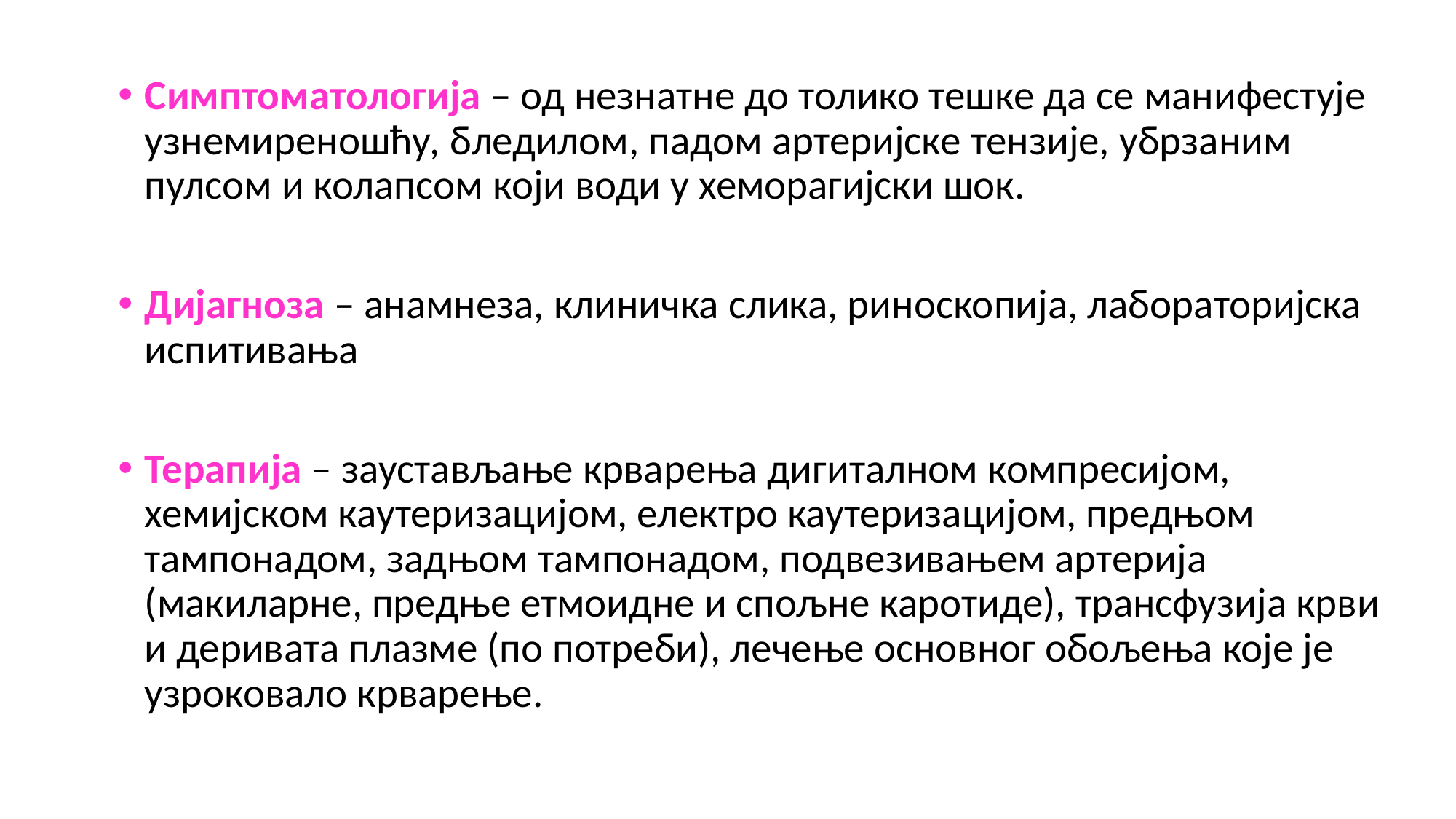

Симптоматологија – од незнатне до толико тешке да се манифестује узнемиреношћу, бледилом, падом артеријске тензије, убрзаним пулсом и колапсом који води у хеморагијски шок.

Дијагноза – анамнеза, клиничка слика, риноскопија, лабораторијска испитивања

Терапија – заустављање крварења дигиталном компресијом, хемијском каутеризацијом, електро каутеризацијом, предњом тампонадом, задњом тампонадом, подвезивањем артерија (макиларне, предње етмоидне и спољне каротиде), трансфузија крви и деривата плазме (по потреби), лечење основног обољења које је узроковало крварење.